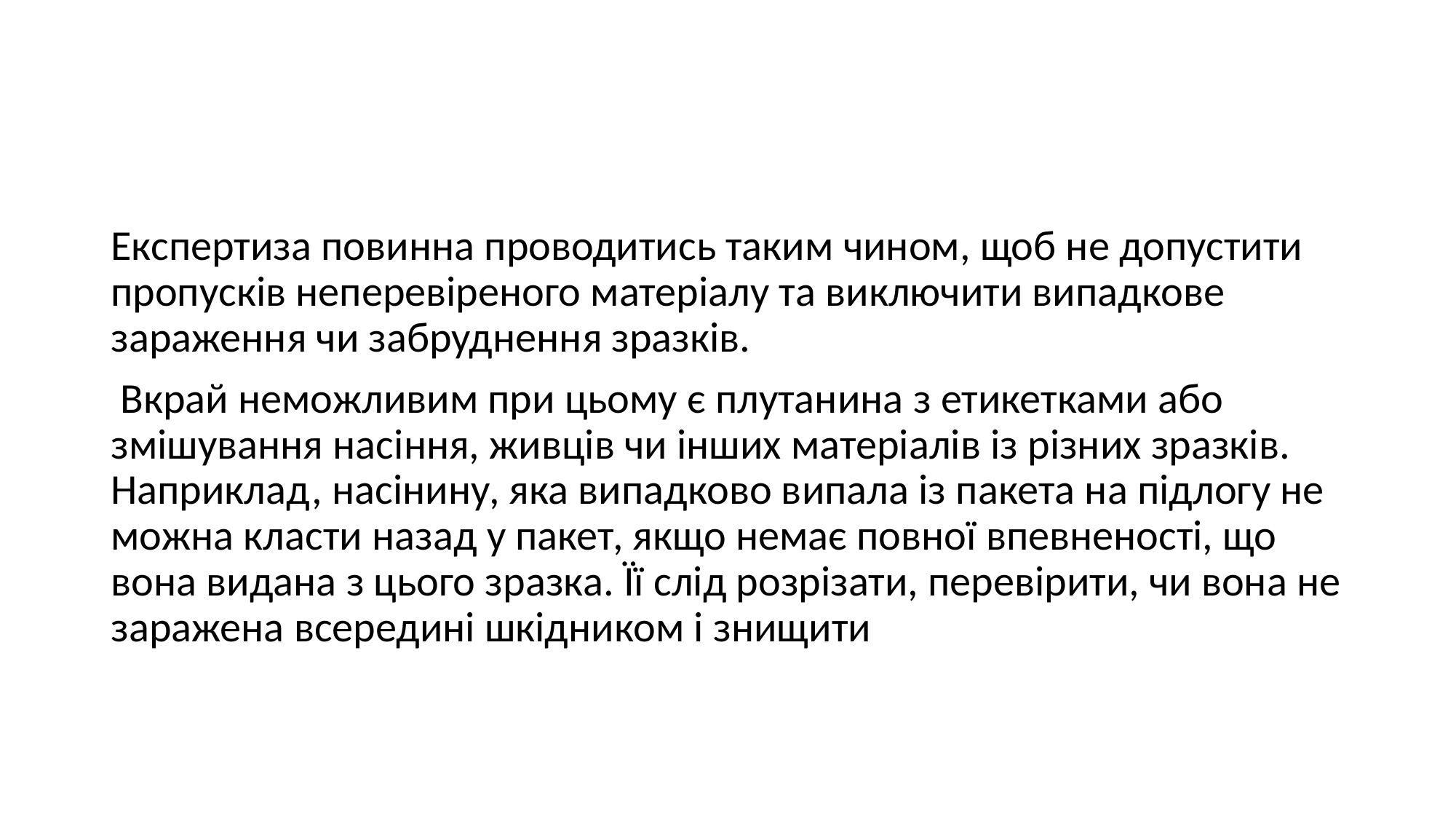

#
Експертиза повинна проводитись таким чином, щоб не допустити пропусків неперевіреного матеріалу та виключити випадкове зараження чи забруднення зразків.
 Вкрай неможливим при цьому є плутанина з етикетками або змішування насіння, живців чи інших матеріалів із різних зразків. Наприклад, насінину, яка випадково випала із пакета на підлогу не можна класти назад у пакет, якщо немає повної впевненості, що вона видана з цього зразка. Її слід розрізати, перевірити, чи вона не заражена всередині шкідником і знищити